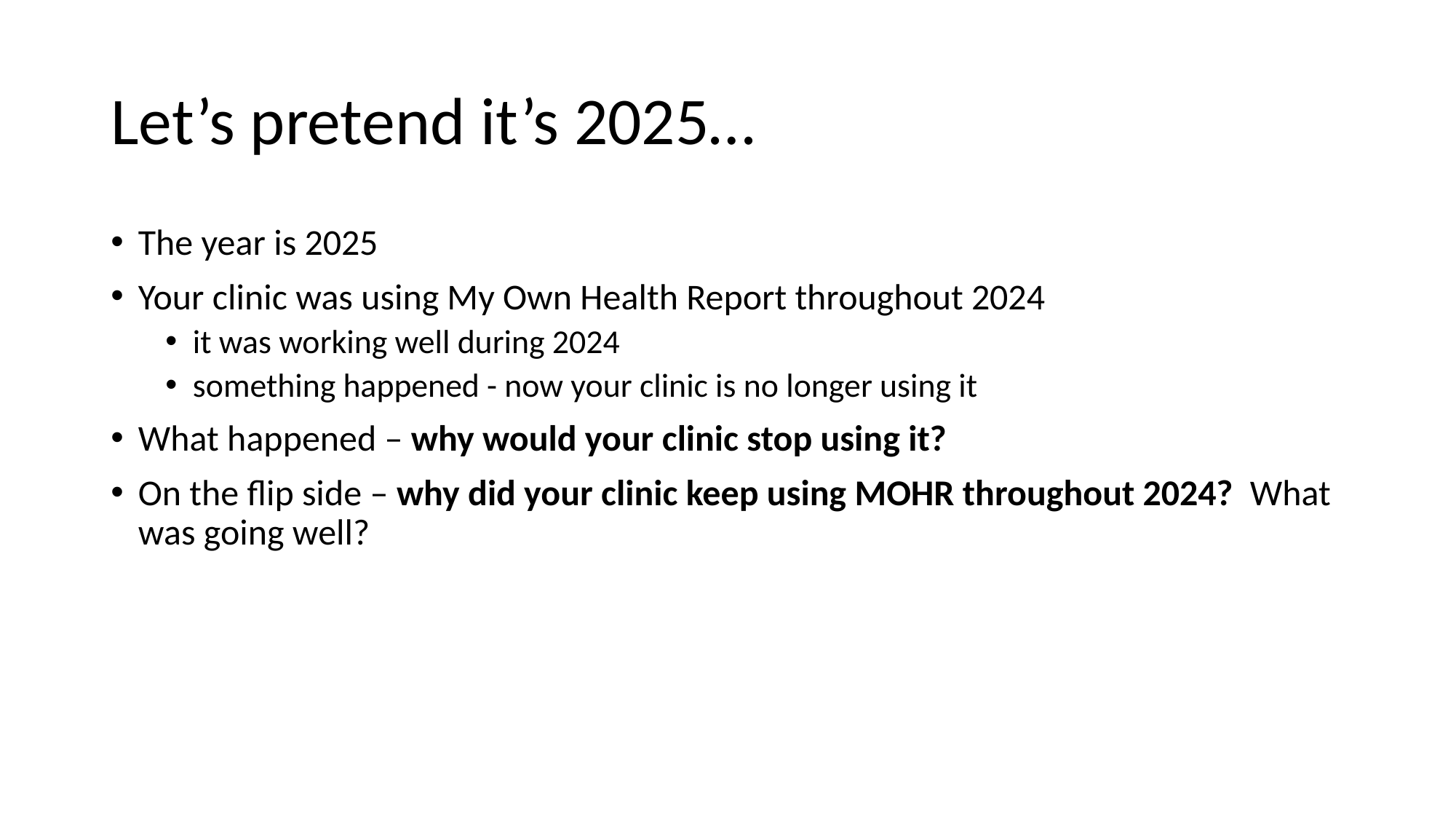

# Let’s pretend it’s 2025…
The year is 2025
Your clinic was using My Own Health Report throughout 2024
it was working well during 2024
something happened - now your clinic is no longer using it
What happened – why would your clinic stop using it?
On the flip side – why did your clinic keep using MOHR throughout 2024?  What was going well?